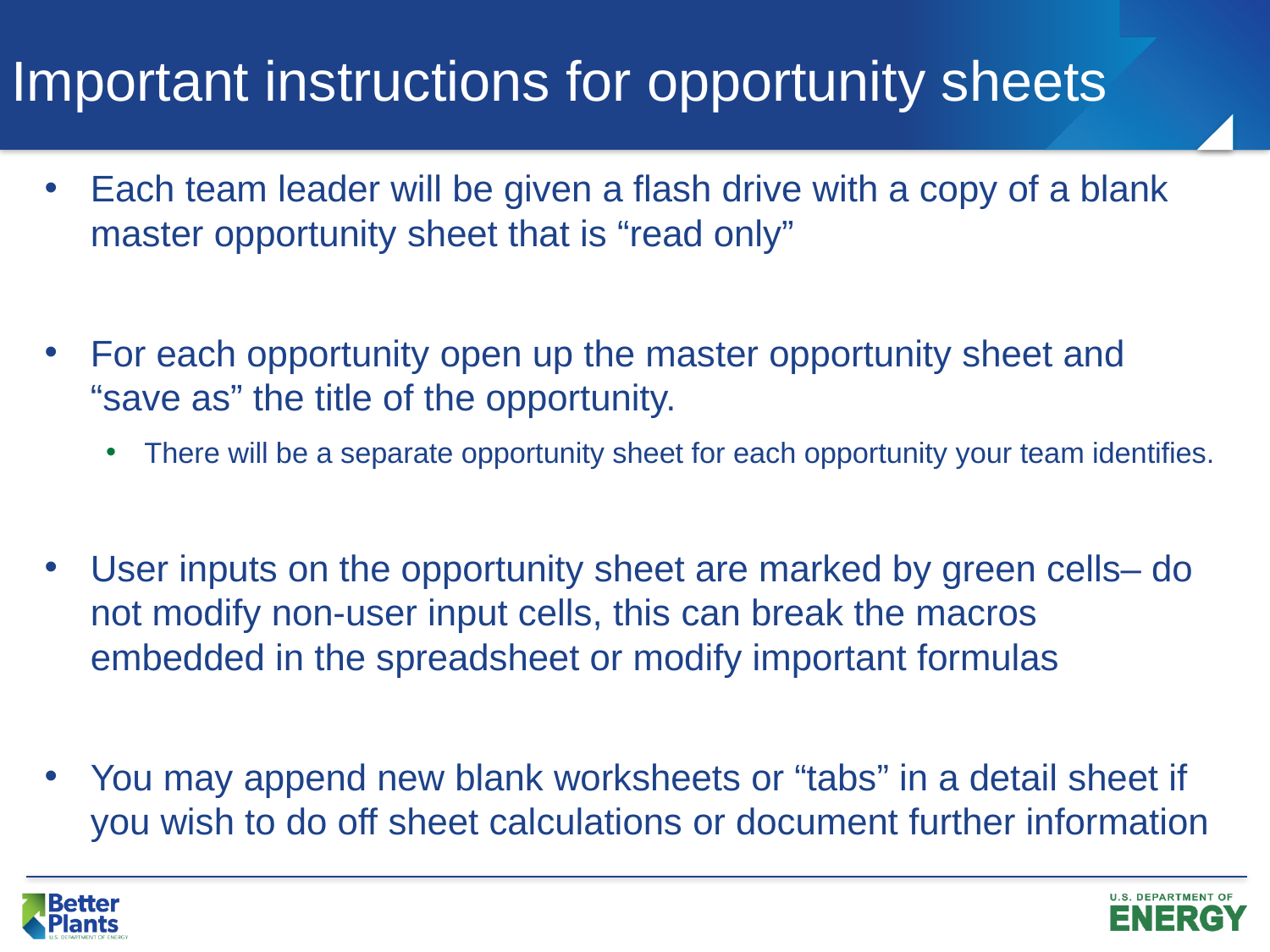

# Important instructions for opportunity sheets
Each team leader will be given a flash drive with a copy of a blank master opportunity sheet that is “read only”

For each opportunity open up the master opportunity sheet and “save as” the title of the opportunity.
There will be a separate opportunity sheet for each opportunity your team identifies.

User inputs on the opportunity sheet are marked by green cells– do not modify non-user input cells, this can break the macros embedded in the spreadsheet or modify important formulas

You may append new blank worksheets or “tabs” in a detail sheet if you wish to do off sheet calculations or document further information